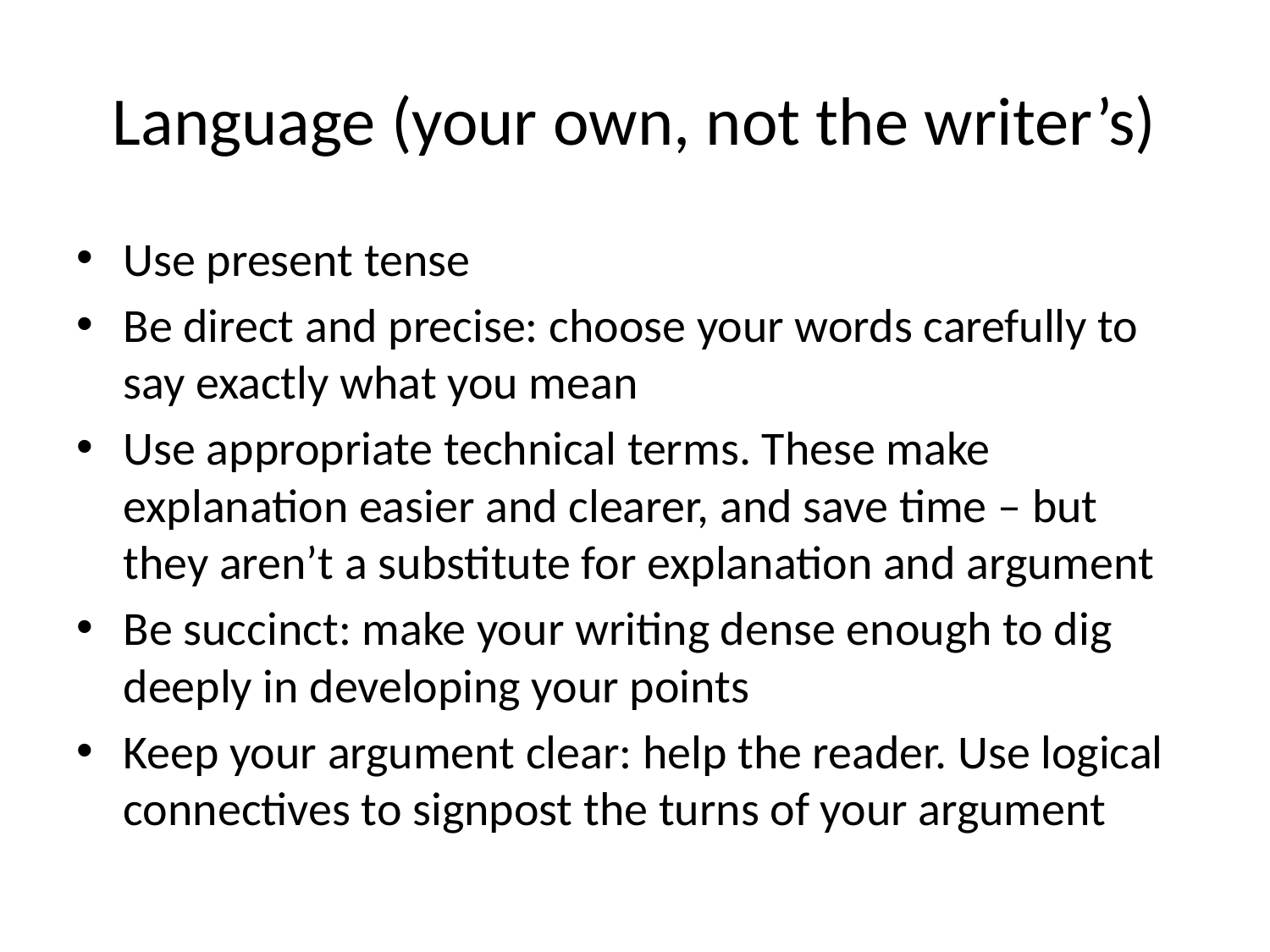

# Language (your own, not the writer’s)
Use present tense
Be direct and precise: choose your words carefully to say exactly what you mean
Use appropriate technical terms. These make explanation easier and clearer, and save time – but they aren’t a substitute for explanation and argument
Be succinct: make your writing dense enough to dig deeply in developing your points
Keep your argument clear: help the reader. Use logical connectives to signpost the turns of your argument